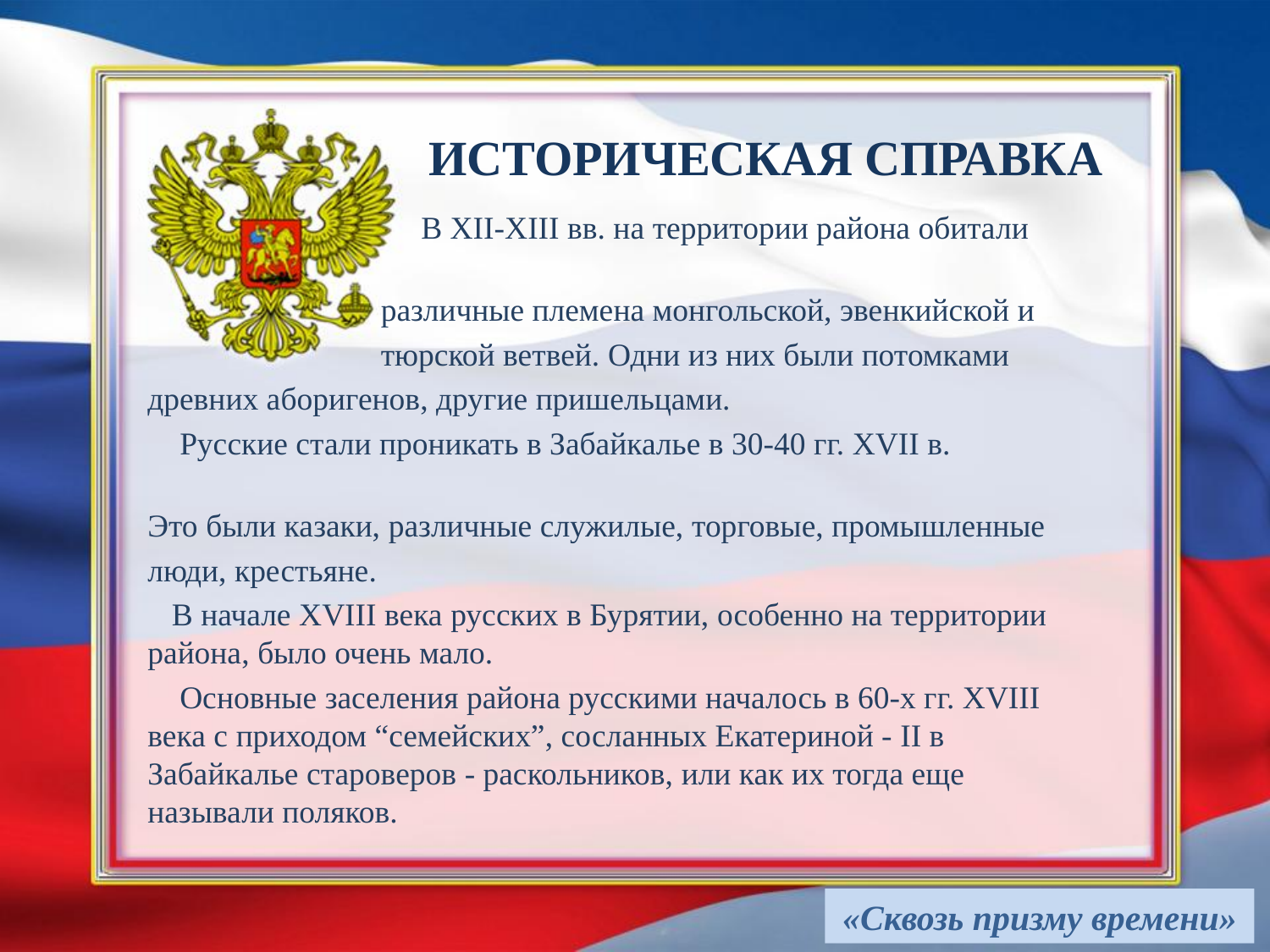

# ИСТОРИЧЕСКАЯ СПРАВКА

                                  В XII-XIII вв. на территории района обитали
                             различные племена монгольской, эвенкийской и
                             тюрской ветвей. Одни из них были потомками
древних аборигенов, другие пришельцами.
    Русские стали проникать в Забайкалье в 30-40 гг. XVII в.
Это были казаки, различные служилые, торговые, промышленные
люди, крестьяне.
   В начале XVIII века русских в Бурятии, особенно на территории района, было очень мало.
    Основные заселения района русскими началось в 60-х гг. XVIII века с приходом “семейских”, сосланных Екатериной - II в Забайкалье староверов - раскольников, или как их тогда еще называли поляков.
«Сквозь призму времени»